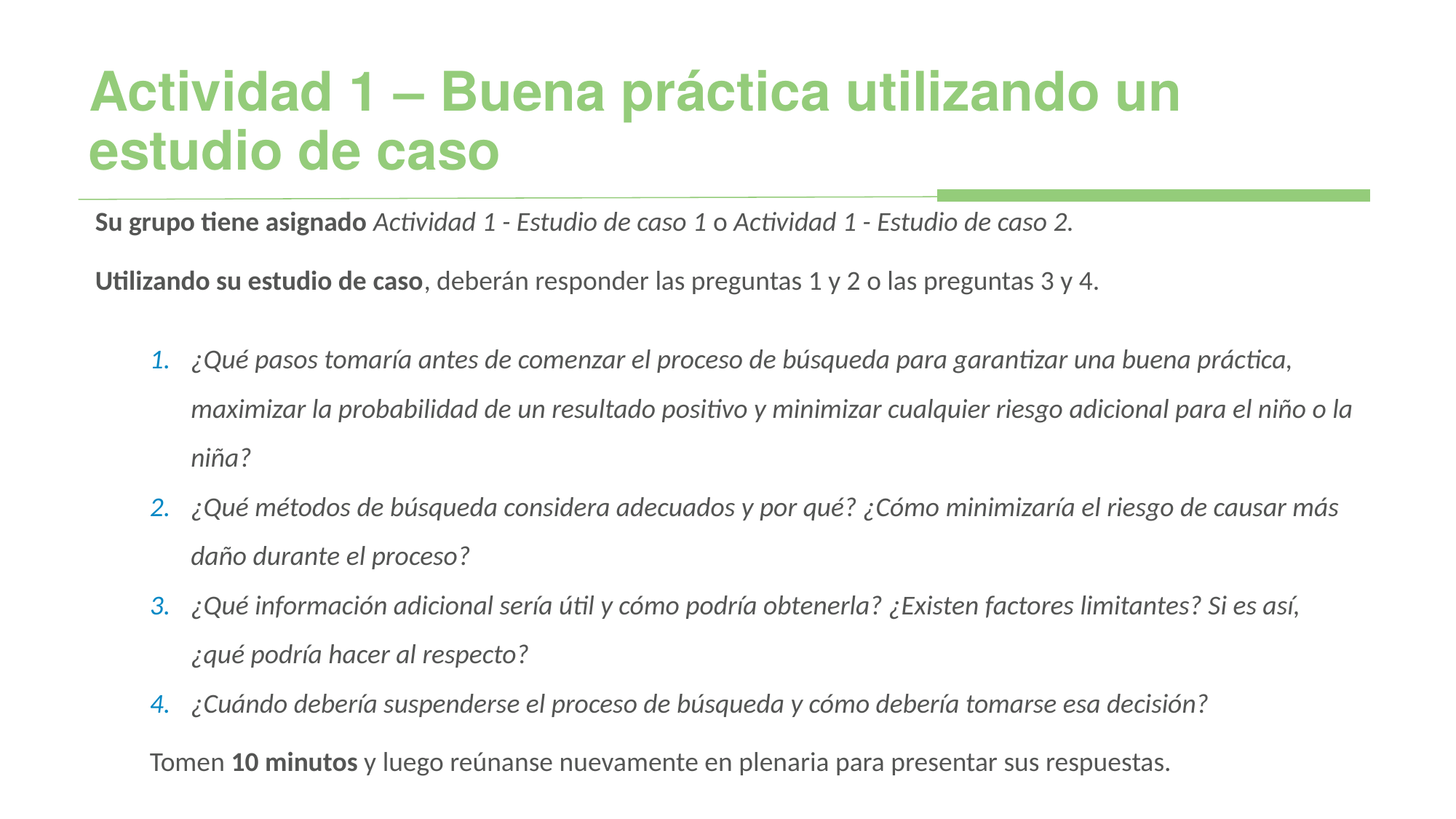

# Actividad 1 – Buena práctica utilizando un estudio de caso
Su grupo tiene asignado Actividad 1 - Estudio de caso 1 o Actividad 1 - Estudio de caso 2.
Utilizando su estudio de caso, deberán responder las preguntas 1 y 2 o las preguntas 3 y 4.

¿Qué pasos tomaría antes de comenzar el proceso de búsqueda para garantizar una buena práctica, maximizar la probabilidad de un resultado positivo y minimizar cualquier riesgo adicional para el niño o la niña?
¿Qué métodos de búsqueda considera adecuados y por qué? ¿Cómo minimizaría el riesgo de causar más daño durante el proceso?
¿Qué información adicional sería útil y cómo podría obtenerla? ¿Existen factores limitantes? Si es así, ¿qué podría hacer al respecto?
¿Cuándo debería suspenderse el proceso de búsqueda y cómo debería tomarse esa decisión?

Tomen 10 minutos y luego reúnanse nuevamente en plenaria para presentar sus respuestas.